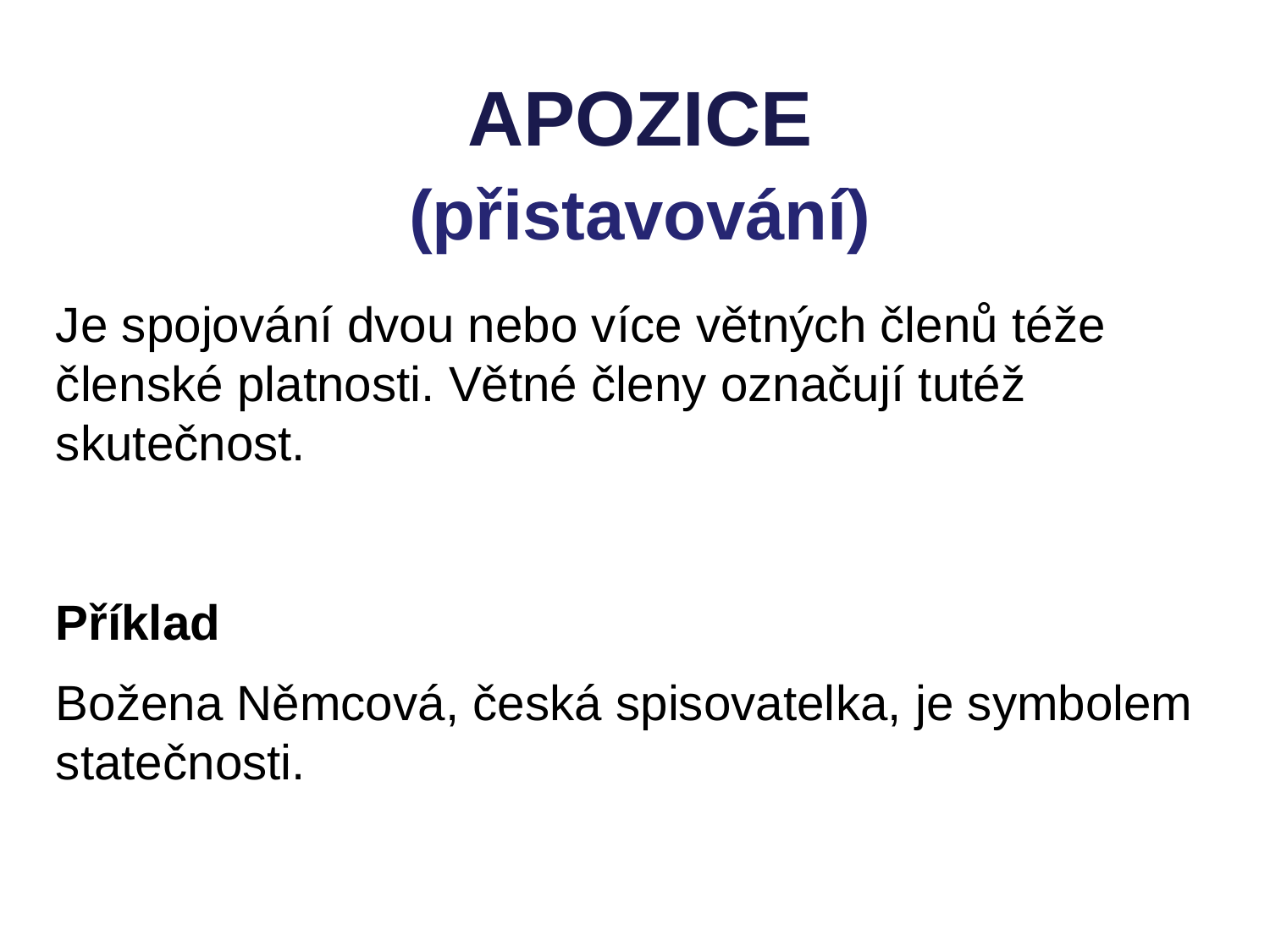

APOZICE
(přistavování)
Je spojování dvou nebo více větných členů téže členské platnosti. Větné členy označují tutéž skutečnost.
Příklad
Božena Němcová, česká spisovatelka, je symbolem statečnosti.